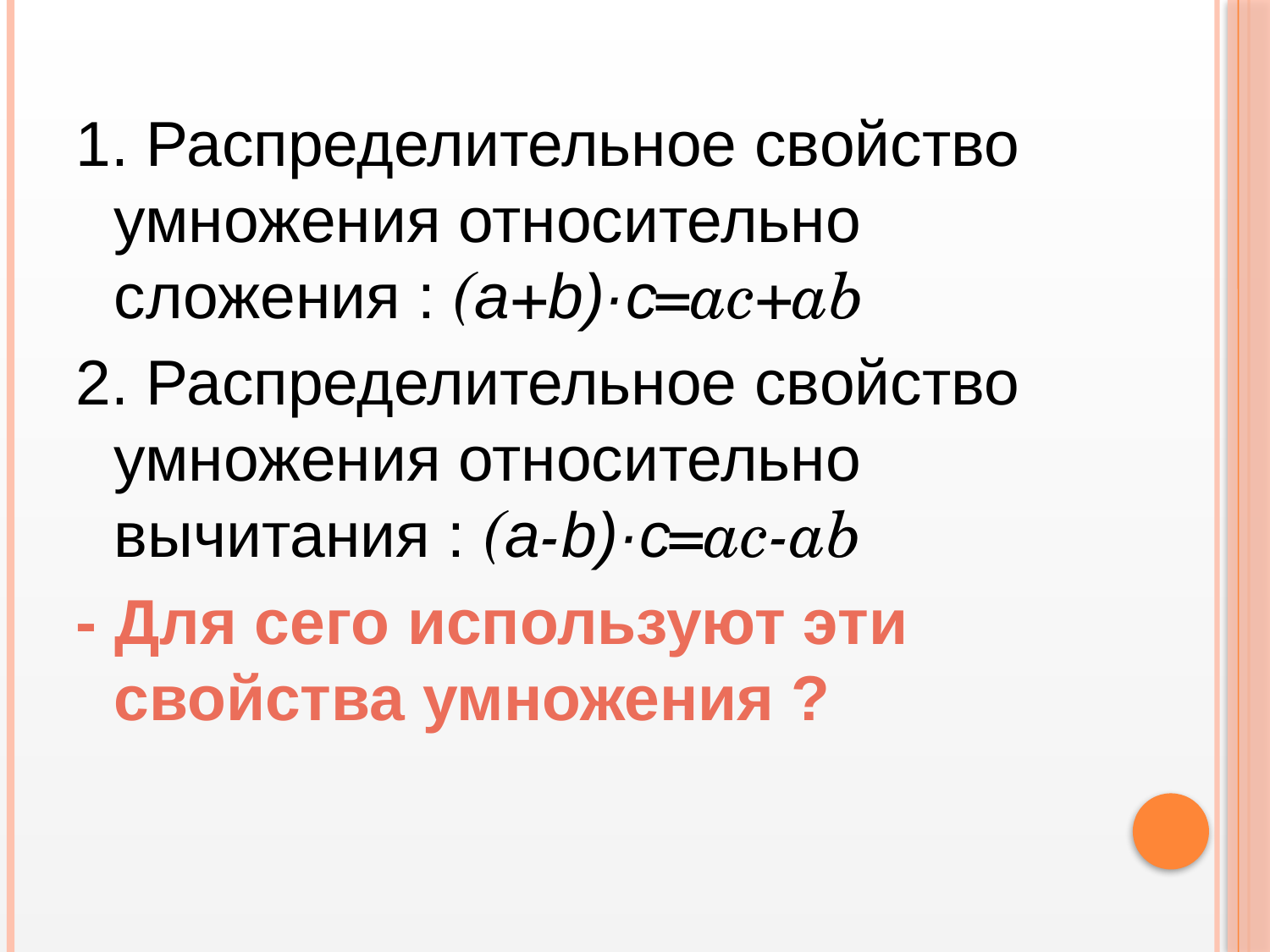

1. Распределительное свойство умножения относительно сложения : (a+b)·c=ac+ab
2. Распределительное свойство умножения относительно вычитания : (a-b)·c=ac-ab
- Для сего используют эти свойства умножения ?